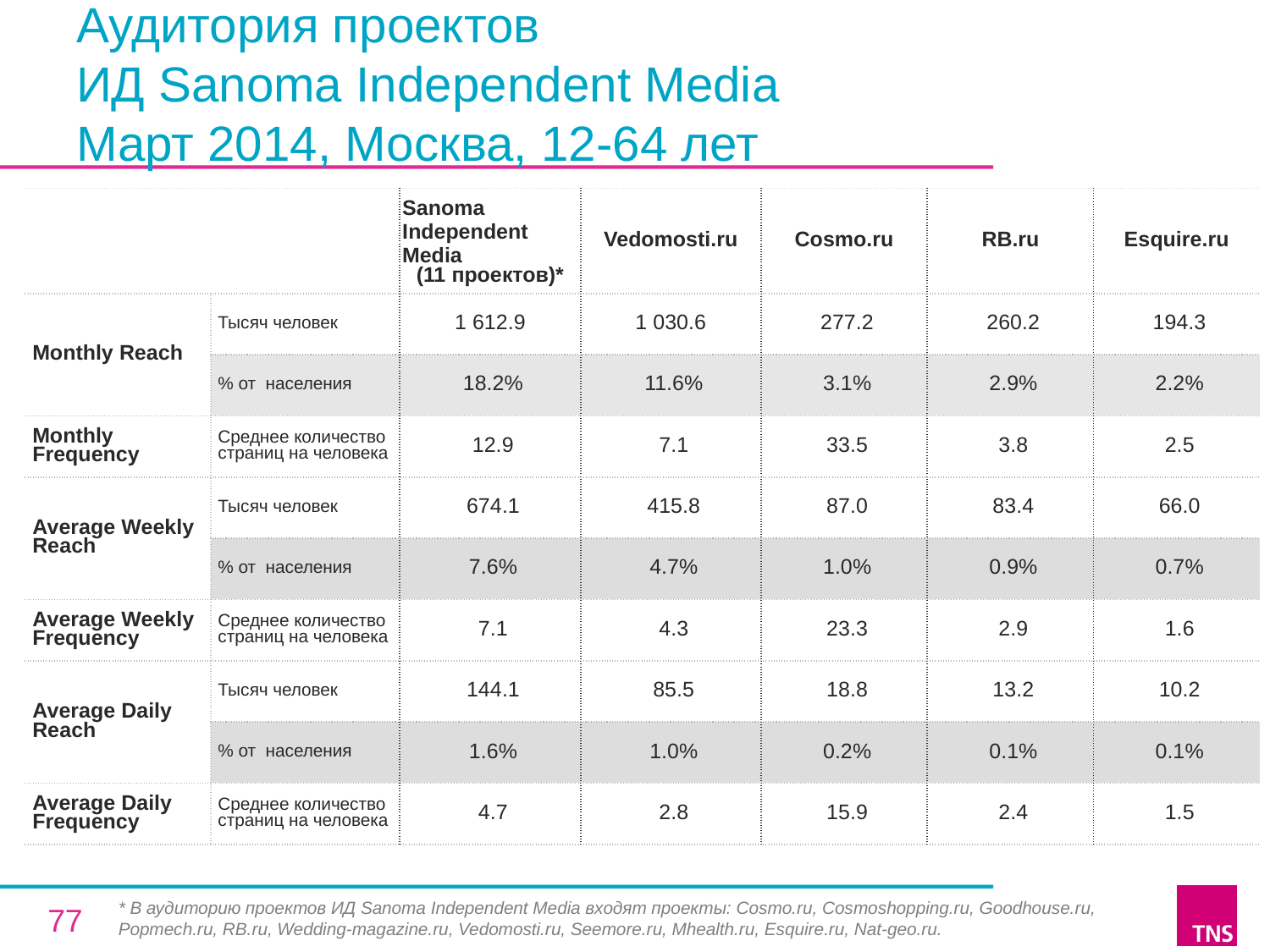

# Аудитория проектов ИД Sanoma Independent Media Март 2014, Москва, 12-64 лет
|  |  | Sanoma Independent Media (11 проектов)\* | Vedomosti.ru | Cosmo.ru | RB.ru | Esquire.ru |
| --- | --- | --- | --- | --- | --- | --- |
| Monthly Reach | Тысяч человек | 1 612.9 | 1 030.6 | 277.2 | 260.2 | 194.3 |
|  | % от населения | 18.2% | 11.6% | 3.1% | 2.9% | 2.2% |
| Monthly Frequency | Среднее количество страниц на человека | 12.9 | 7.1 | 33.5 | 3.8 | 2.5 |
| Average Weekly Reach | Тысяч человек | 674.1 | 415.8 | 87.0 | 83.4 | 66.0 |
|  | % от населения | 7.6% | 4.7% | 1.0% | 0.9% | 0.7% |
| Average Weekly Frequency | Среднее количество страниц на человека | 7.1 | 4.3 | 23.3 | 2.9 | 1.6 |
| Average Daily Reach | Тысяч человек | 144.1 | 85.5 | 18.8 | 13.2 | 10.2 |
|  | % от населения | 1.6% | 1.0% | 0.2% | 0.1% | 0.1% |
| Average Daily Frequency | Среднее количество страниц на человека | 4.7 | 2.8 | 15.9 | 2.4 | 1.5 |
* В аудиторию проектов ИД Sanoma Independent Media входят проекты: Cosmo.ru, Cosmoshopping.ru, Goodhouse.ru, Popmech.ru, RB.ru, Wedding-magazine.ru, Vedomosti.ru, Seemore.ru, Mhealth.ru, Esquire.ru, Nat-geo.ru.
77